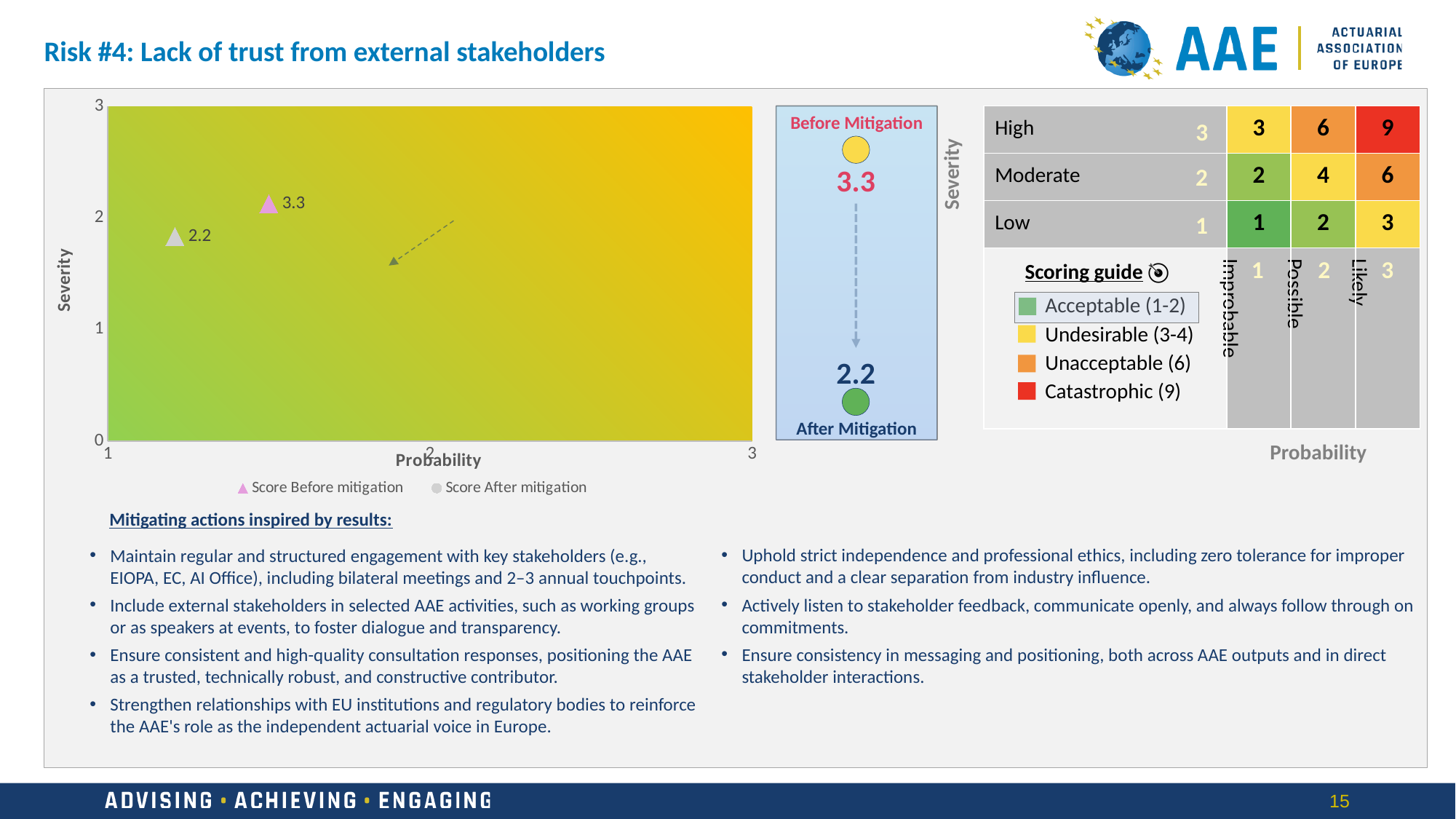

Risk #4: Lack of trust from external stakeholders

### Chart

| Category | Score Before mitigation | Score After mitigation |
|---|---|---|
Before Mitigation

After Mitigation
3.3
2.2
| High | 3 | 6 | 9 |
| --- | --- | --- | --- |
| Moderate | 2 | 4 | 6 |
| Low | 1 | 2 | 3 |
|  | Improbable | Possible | Likely |
3
Severity
2
1
1
2
3
Scoring guide 🎯
Acceptable (1-2)
Undesirable (3-4)
Unacceptable (6)
Catastrophic (9)

Probability

Mitigating actions inspired by results:
Maintain regular and structured engagement with key stakeholders (e.g., EIOPA, EC, AI Office), including bilateral meetings and 2–3 annual touchpoints.
Include external stakeholders in selected AAE activities, such as working groups or as speakers at events, to foster dialogue and transparency.
Ensure consistent and high-quality consultation responses, positioning the AAE as a trusted, technically robust, and constructive contributor.
Strengthen relationships with EU institutions and regulatory bodies to reinforce the AAE's role as the independent actuarial voice in Europe.
Uphold strict independence and professional ethics, including zero tolerance for improper conduct and a clear separation from industry influence.
Actively listen to stakeholder feedback, communicate openly, and always follow through on commitments.
Ensure consistency in messaging and positioning, both across AAE outputs and in direct stakeholder interactions.
15